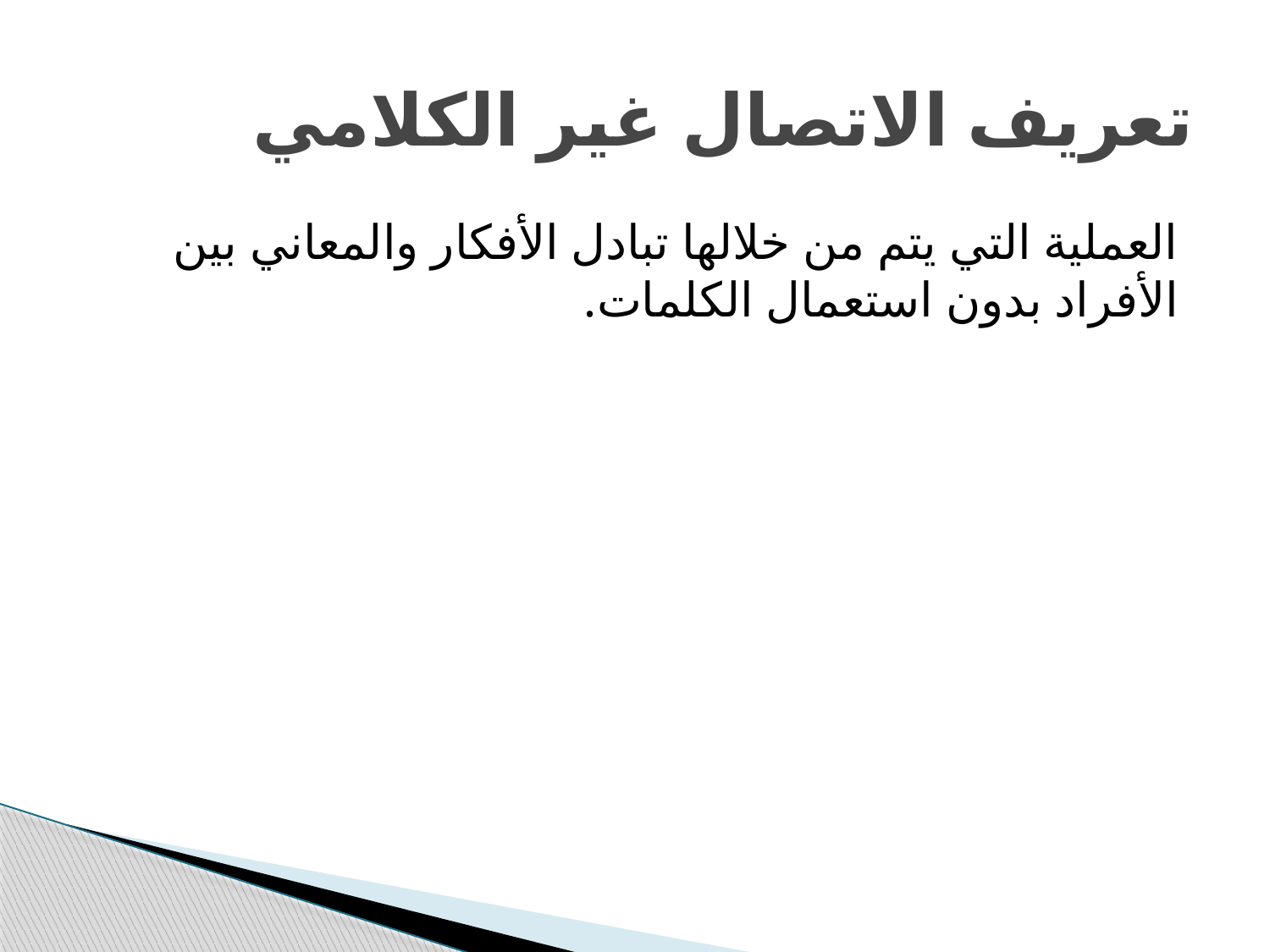

# تعريف الاتصال غير الكلامي
العملية التي يتم من خلالها تبادل الأفكار والمعاني بين الأفراد بدون استعمال الكلمات.